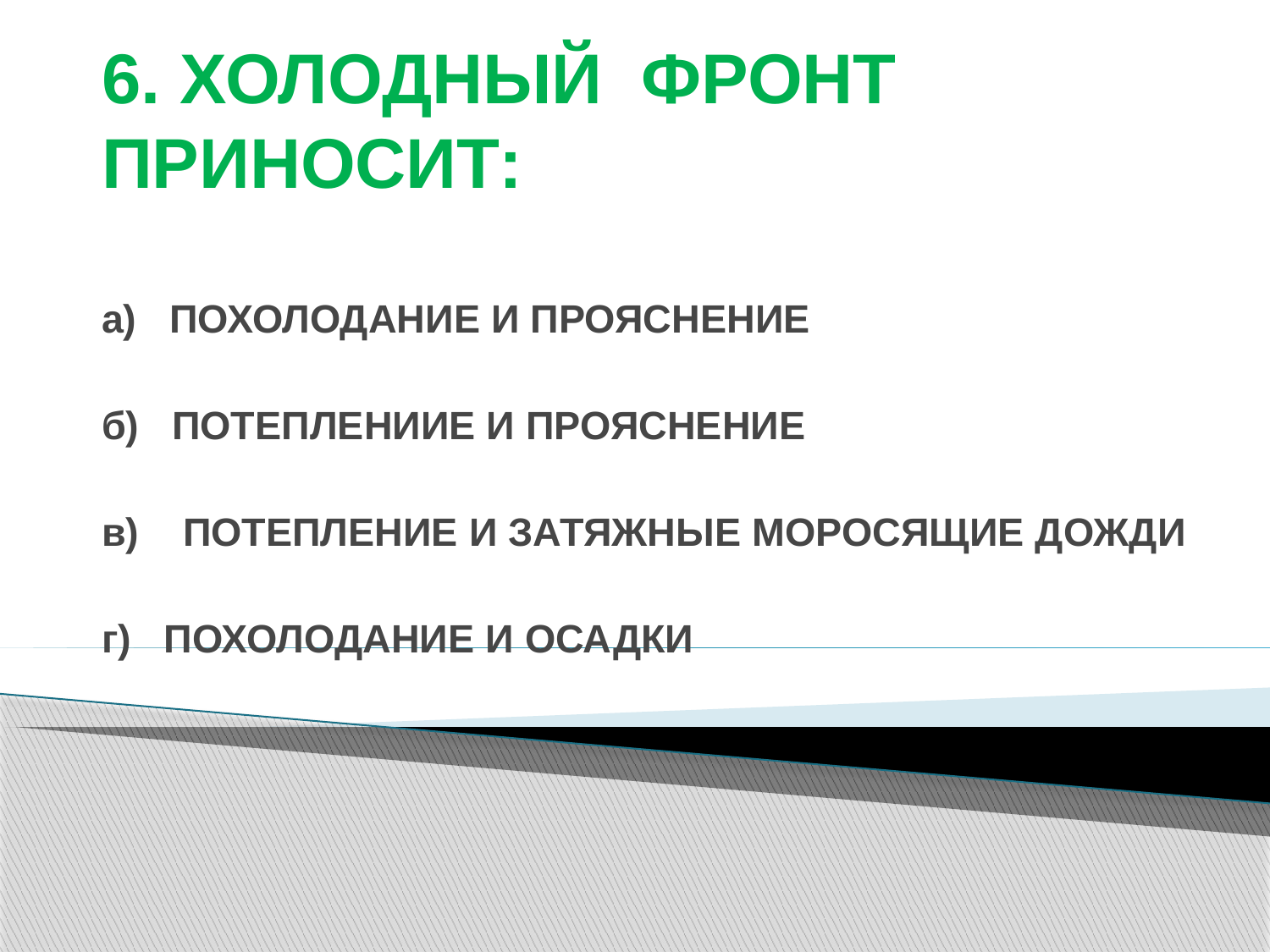

# 6. ХОЛОДНЫЙ  ФРОНТ  ПРИНОСИТ:
а)   ПОХОЛОДАНИЕ И ПРОЯСНЕНИЕ

б)   ПОТЕПЛЕНИИЕ И ПРОЯСНЕНИЕ

в)    ПОТЕПЛЕНИЕ И ЗАТЯЖНЫЕ МОРОСЯЩИЕ ДОЖДИ

г)   ПОХОЛОДАНИЕ И ОСАДКИ